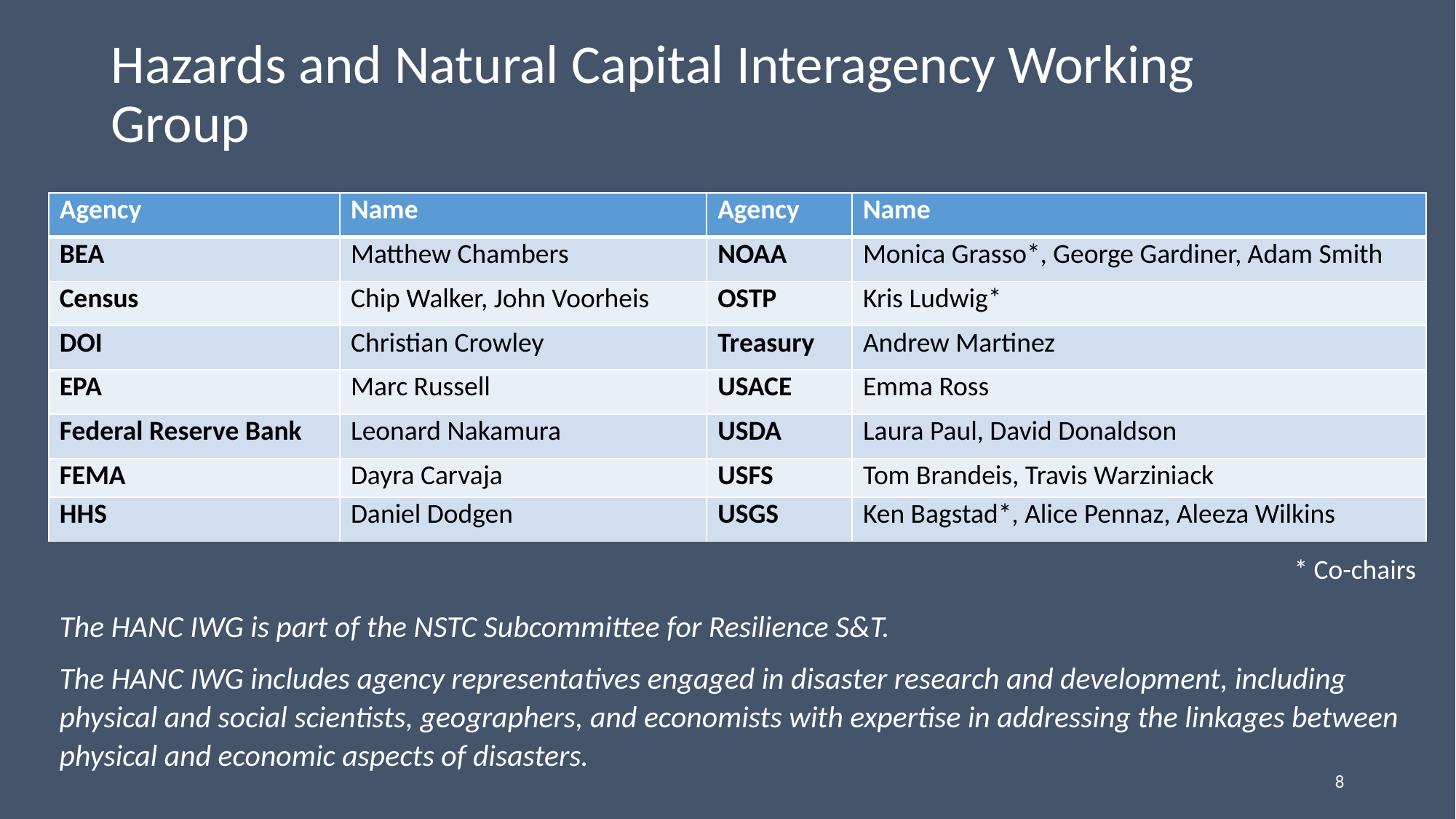

# Hazards and Natural Capital Interagency Working Group
| Agency | Name | Agency | Name |
| --- | --- | --- | --- |
| BEA | Matthew Chambers | NOAA | Monica Grasso\*, George Gardiner, Adam Smith |
| Census | Chip Walker, John Voorheis | OSTP | Kris Ludwig\* |
| DOI | Christian Crowley | Treasury | Andrew Martinez |
| EPA | Marc Russell | USACE | Emma Ross |
| Federal Reserve Bank | Leonard Nakamura | USDA | Laura Paul, David Donaldson |
| FEMA | Dayra Carvaja | USFS | Tom Brandeis, Travis Warziniack |
| HHS | Daniel Dodgen | USGS | Ken Bagstad\*, Alice Pennaz, Aleeza Wilkins |
* Co-chairs
The HANC IWG is part of the NSTC Subcommittee for Resilience S&T.
The HANC IWG includes agency representatives engaged in disaster research and development, including physical and social scientists, geographers, and economists with expertise in addressing the linkages between physical and economic aspects of disasters.
8